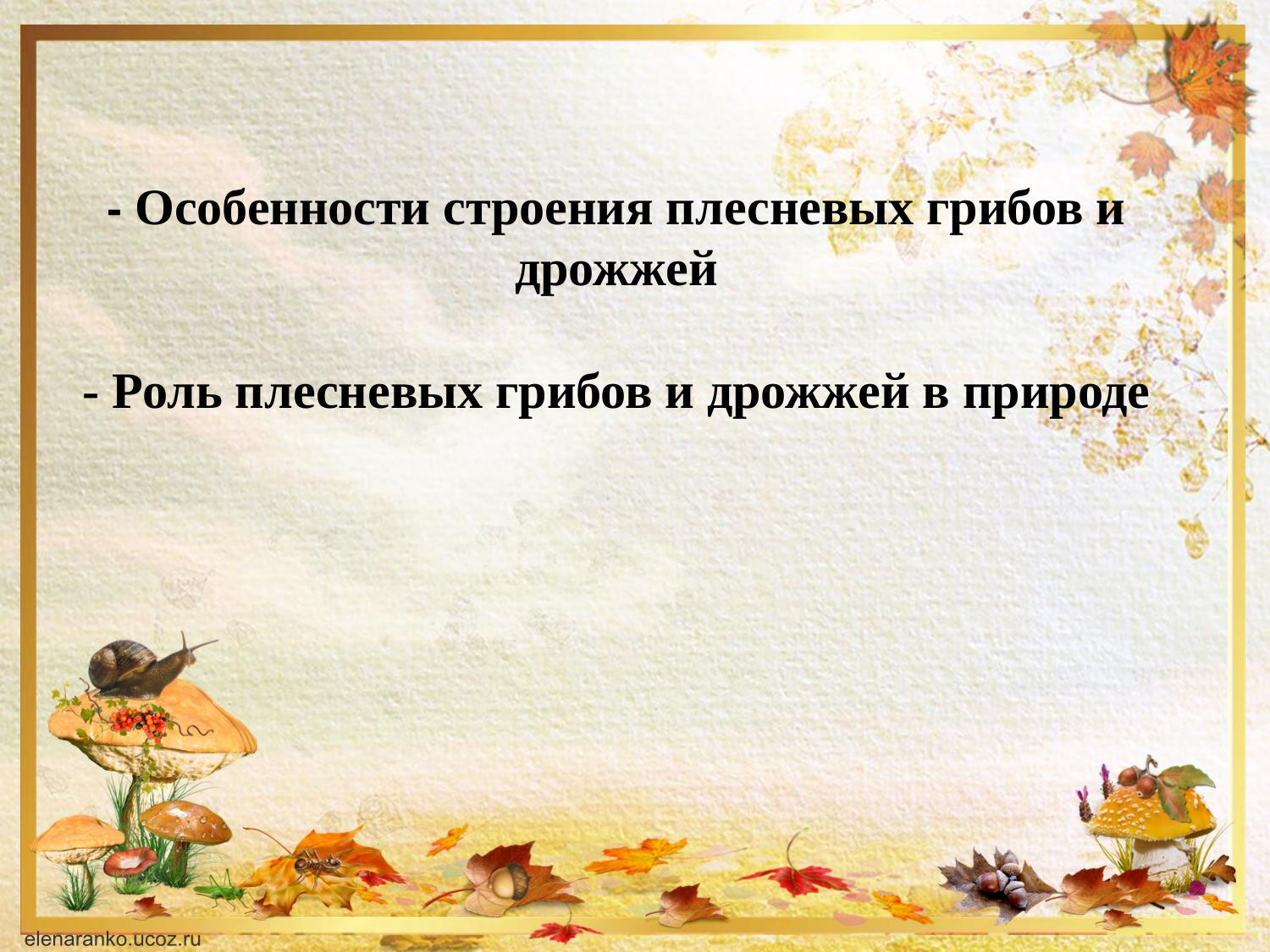

# - Особенности строения плесневых грибов и дрожжей - Роль плесневых грибов и дрожжей в природе